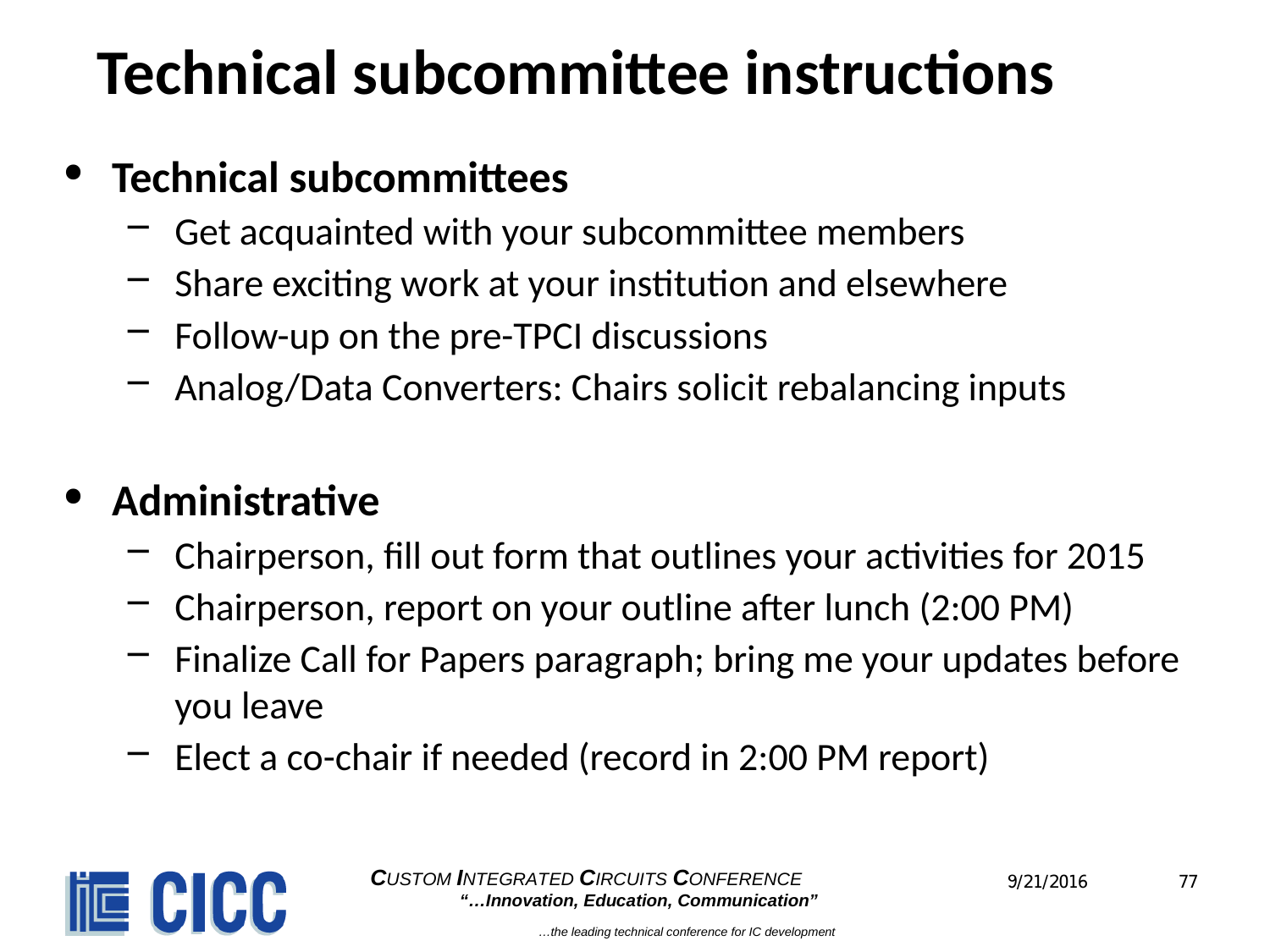

# Technical subcommittee instructions
Technical subcommittees
Get acquainted with your subcommittee members
Share exciting work at your institution and elsewhere
Follow-up on the pre-TPCI discussions
Analog/Data Converters: Chairs solicit rebalancing inputs

Administrative
Chairperson, fill out form that outlines your activities for 2015
Chairperson, report on your outline after lunch (2:00 PM)
Finalize Call for Papers paragraph; bring me your updates before you leave
Elect a co-chair if needed (record in 2:00 PM report)